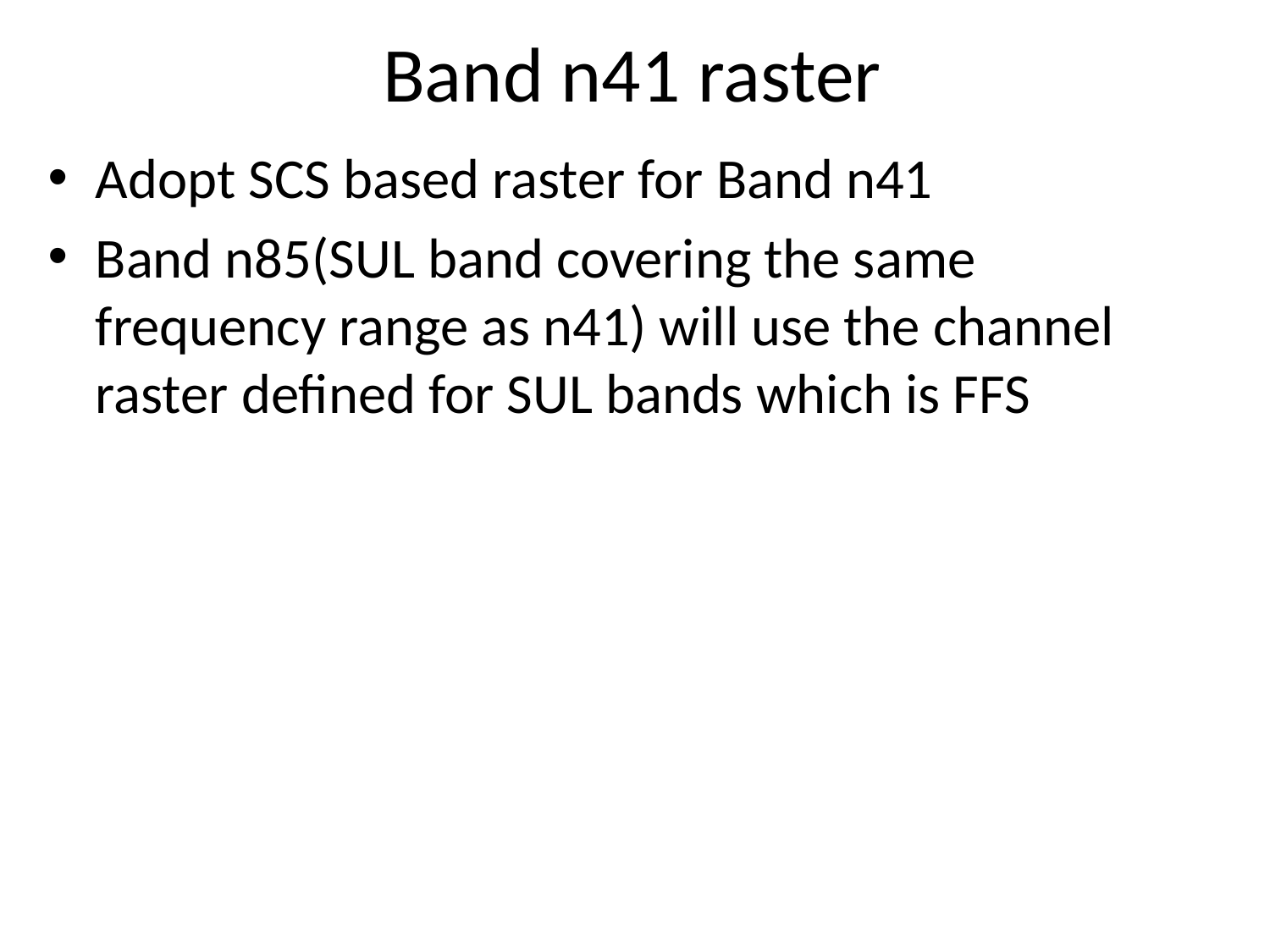

# Band n41 raster
Adopt SCS based raster for Band n41
Band n85(SUL band covering the same frequency range as n41) will use the channel raster defined for SUL bands which is FFS